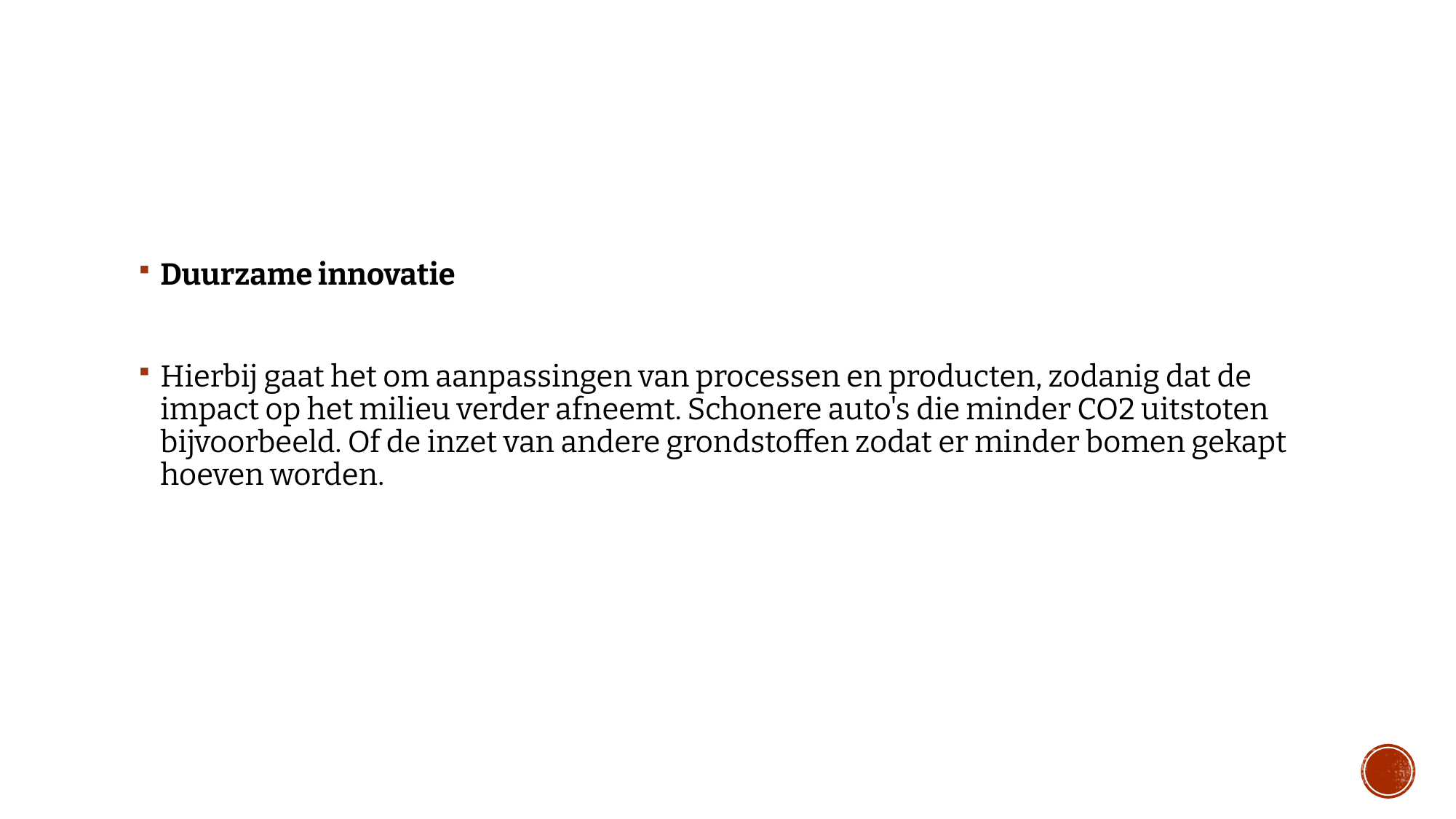

#
Duurzame innovatie

Hierbij gaat het om aanpassingen van processen en producten, zodanig dat de impact op het milieu verder afneemt. Schonere auto's die minder CO2 uitstoten bijvoorbeeld. Of de inzet van andere grondstoffen zodat er minder bomen gekapt hoeven worden.